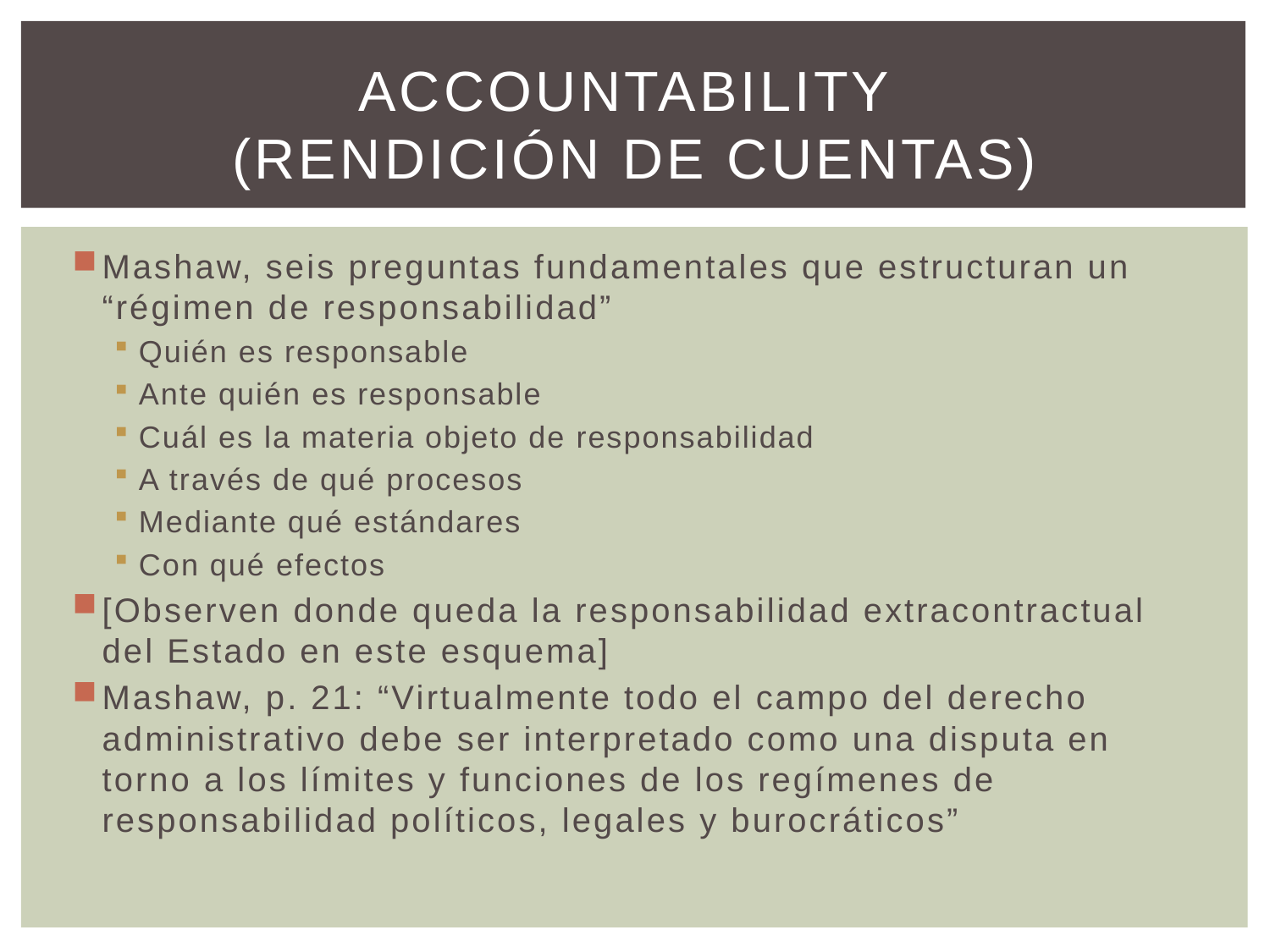

# Accountability (rendición de cuentas)
Mashaw, seis preguntas fundamentales que estructuran un “régimen de responsabilidad”
Quién es responsable
Ante quién es responsable
Cuál es la materia objeto de responsabilidad
A través de qué procesos
Mediante qué estándares
Con qué efectos
[Observen donde queda la responsabilidad extracontractual del Estado en este esquema]
Mashaw, p. 21: “Virtualmente todo el campo del derecho administrativo debe ser interpretado como una disputa en torno a los límites y funciones de los regímenes de responsabilidad políticos, legales y burocráticos”